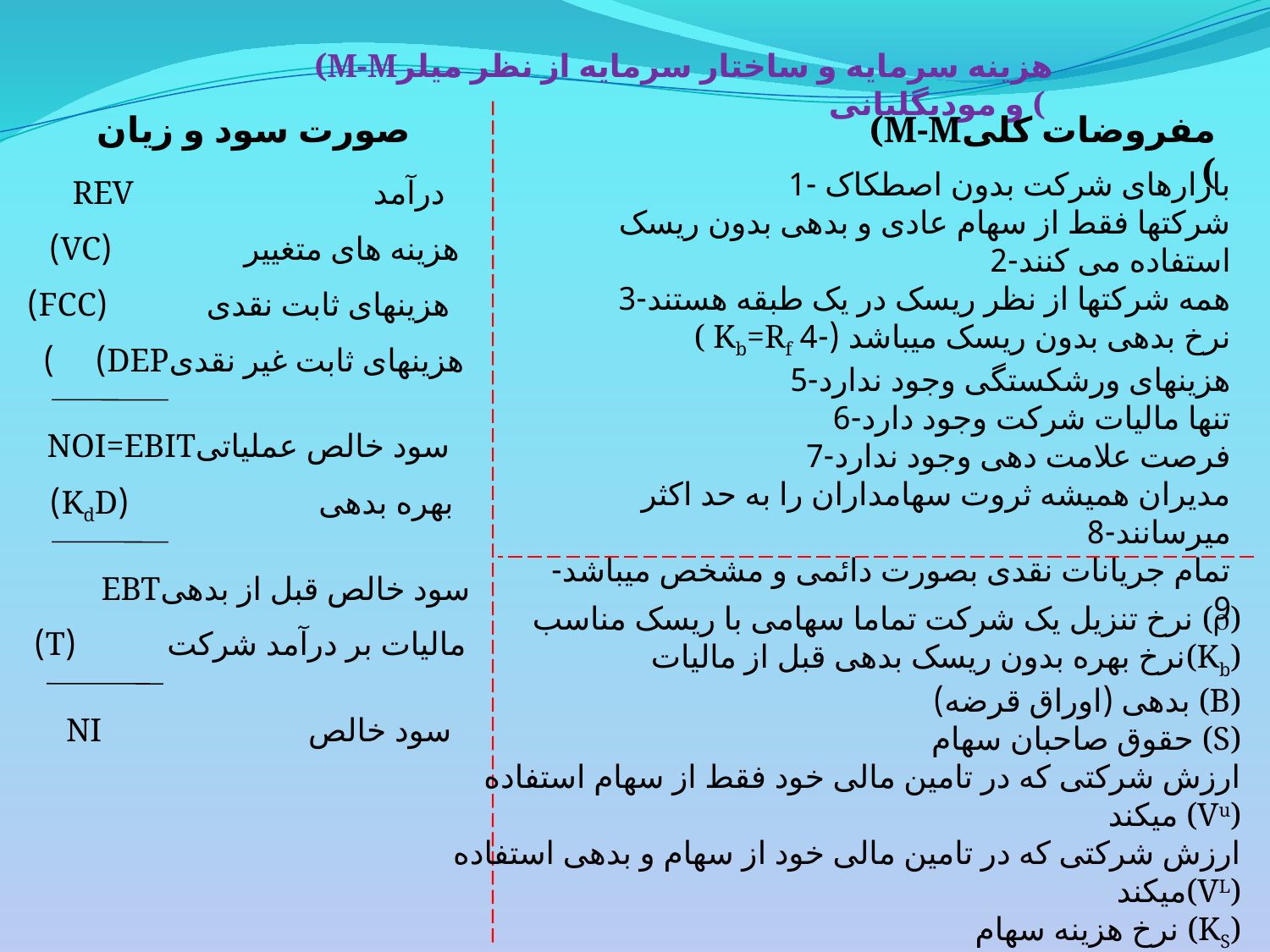

(M-Mهزینه سرمایه و ساختار سرمایه از نظر میلر و مودیگلیانی (
صورت سود و زیان
(M-Mمفروضات کلی (
بازارهای شرکت بدون اصطکاک -1
شرکتها فقط از سهام عادی و بدهی بدون ریسک استفاده می کنند-2
همه شرکتها از نظر ریسک در یک طبقه هستند-3
           ( Kb=Rf نرخ بدهی بدون ریسک میباشد (-4
هزینهای ورشکستگی وجود ندارد-5
تنها مالیات شرکت وجود دارد-6
فرصت علامت دهی وجود ندارد-7
مدیران همیشه ثروت سهامداران را به حد اکثر میرسانند-8
تمام جریانات نقدی بصورت دائمی و مشخص میباشد-9
درآمد                             REV
هزینه های متغییر                (VC)
هزینهای ثابت نقدی            (FCC)
هزینهای ثابت غیر نقدیDEP)     )
سود خالص عملیاتیNOI=EBIT
بهره بدهی                       (KdD)
سود خالص قبل از بدهیEBT
  نرخ تنزیل یک شرکت تماما سهامی با ریسک مناسب (ρ)
 نرخ بهره بدون ریسک بدهی قبل از مالیات(Kb)
 بدهی (اوراق قرضه) (B)
 حقوق صاحبان سهام (S)
ارزش شرکتی که در تامین مالی خود فقط از سهام استفاده میکند (Vu)
 ارزش شرکتی که در تامین مالی خود از سهام و بدهی استفاده میکند(VL)
نرخ هزینه سهام (KS)
 نرخ هزینه سرمایه شرکت (KWACC)
مالیات بر درآمد شرکت           (T)
سود خالص                         NI